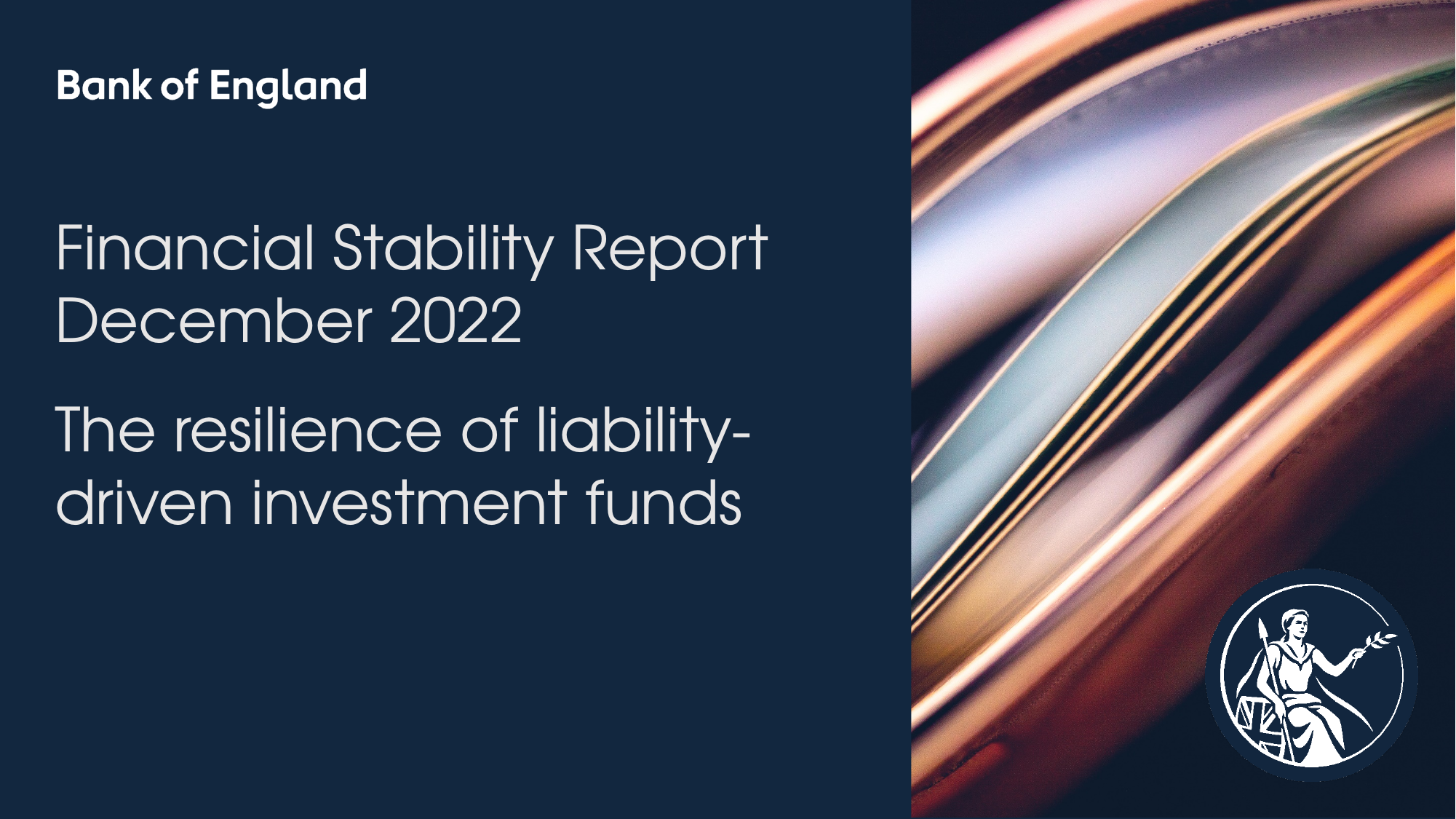

Financial Stability Report
December 2022
The resilience of liability- driven investment funds